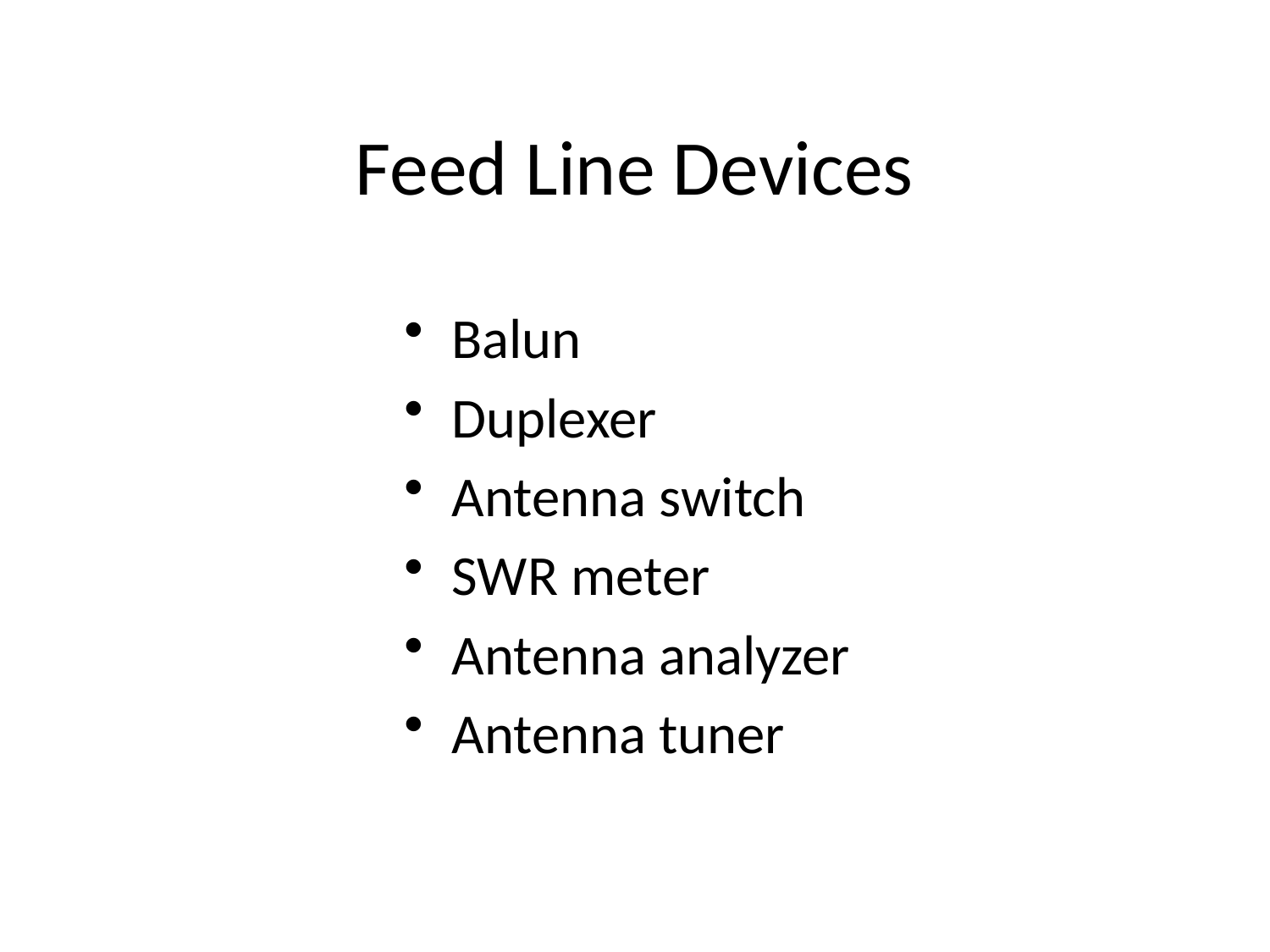

Feed Line Devices
Balun
Duplexer
Antenna switch
SWR meter
Antenna analyzer
Antenna tuner